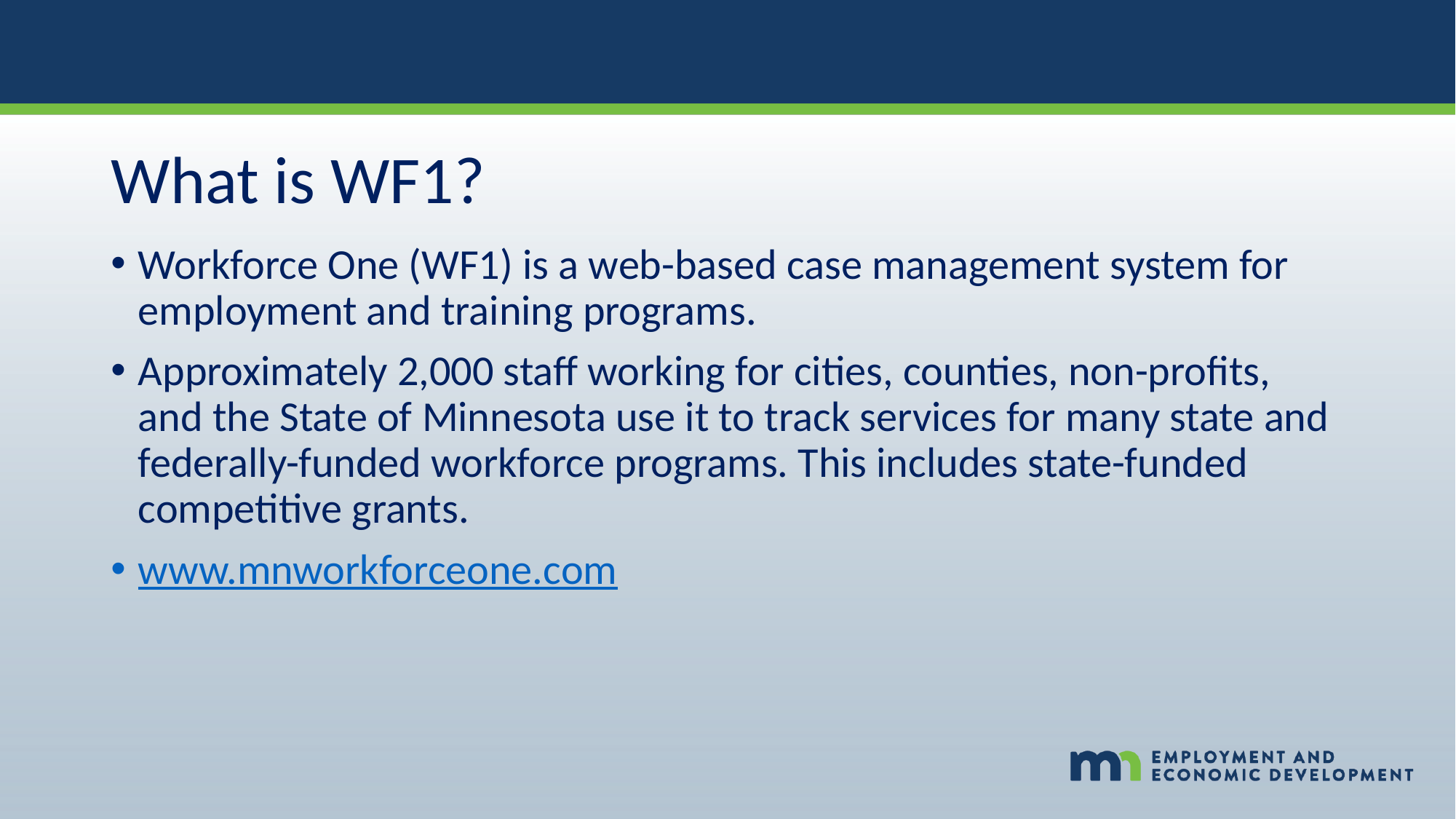

# What is WF1?
Workforce One (WF1) is a web-based case management system for employment and training programs.
Approximately 2,000 staff working for cities, counties, non-profits, and the State of Minnesota use it to track services for many state and federally-funded workforce programs. This includes state-funded competitive grants.
www.mnworkforceone.com